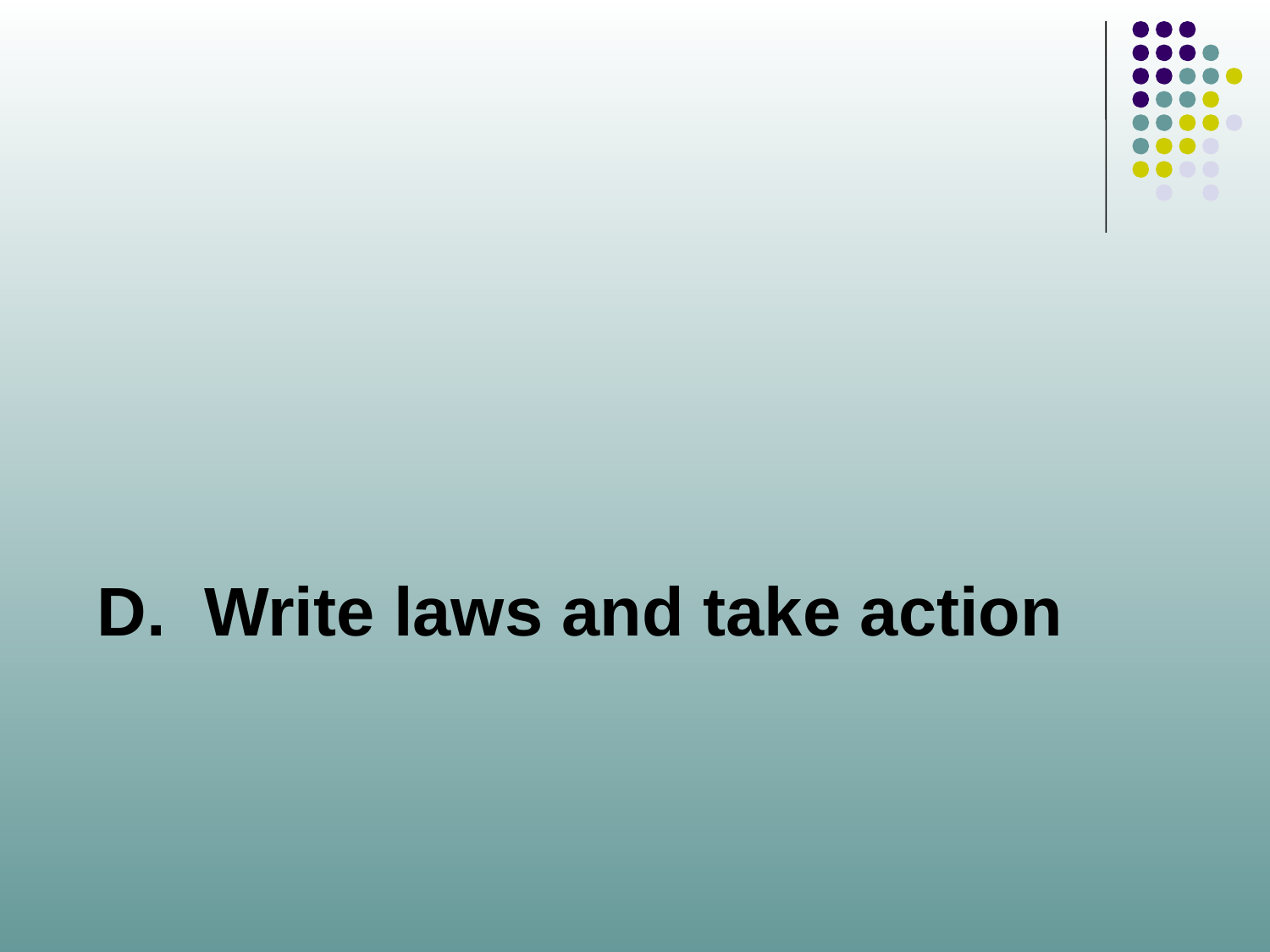

# D.  Write laws and take action